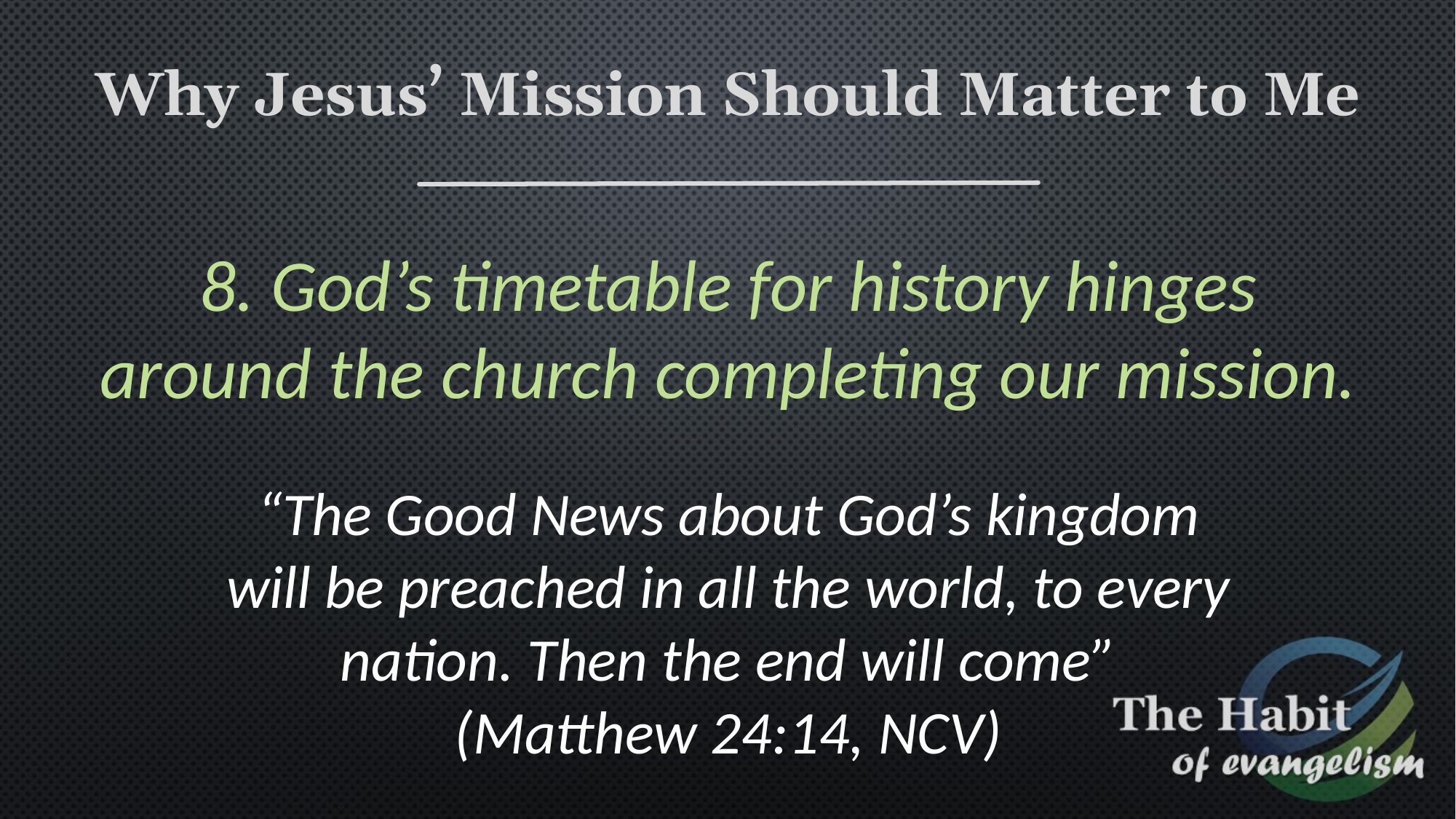

Why Jesus’ Mission Should Matter to Me
8. God’s timetable for history hinges around the church completing our mission.
“The Good News about God’s kingdom will be preached in all the world, to every nation. Then the end will come” (Matthew 24:14, NCV)